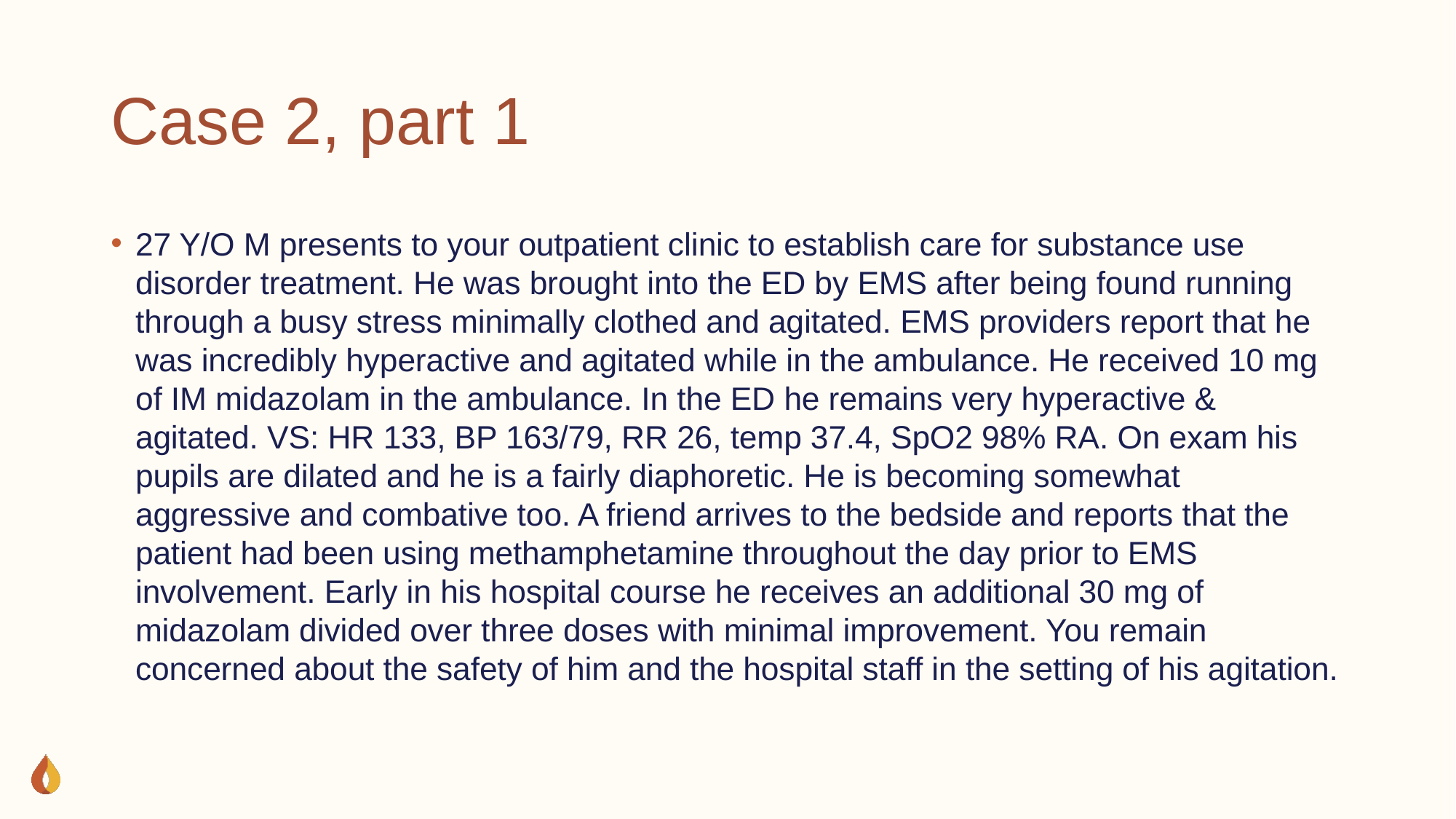

# Case 2, part 1
27 Y/O M presents to your outpatient clinic to establish care for substance use disorder treatment. He was brought into the ED by EMS after being found running through a busy stress minimally clothed and agitated. EMS providers report that he was incredibly hyperactive and agitated while in the ambulance. He received 10 mg of IM midazolam in the ambulance. In the ED he remains very hyperactive & agitated. VS: HR 133, BP 163/79, RR 26, temp 37.4, SpO2 98% RA. On exam his pupils are dilated and he is a fairly diaphoretic. He is becoming somewhat aggressive and combative too. A friend arrives to the bedside and reports that the patient had been using methamphetamine throughout the day prior to EMS involvement. Early in his hospital course he receives an additional 30 mg of midazolam divided over three doses with minimal improvement. You remain concerned about the safety of him and the hospital staff in the setting of his agitation.